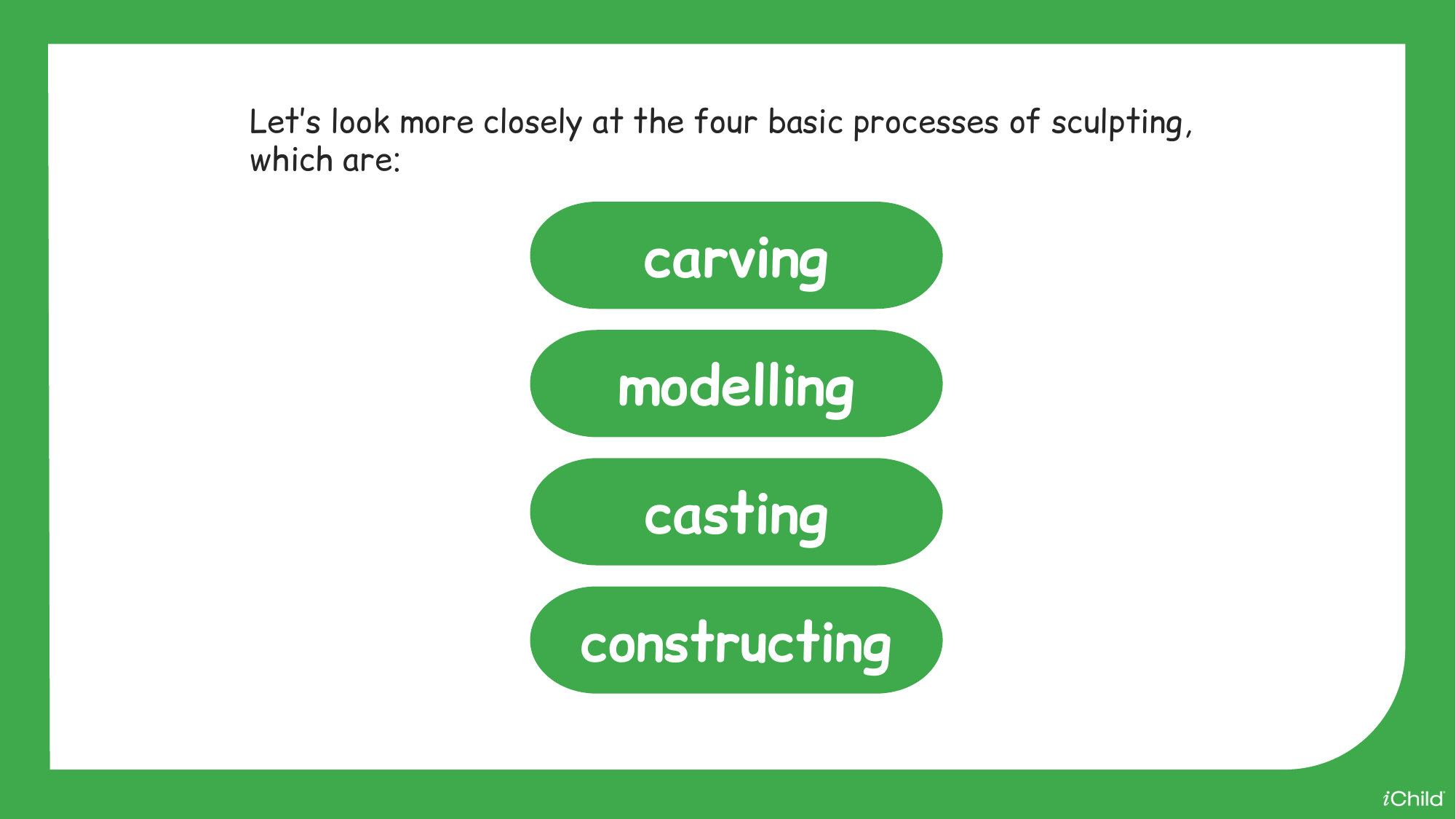

Let’s look more closely at the four basic processes of sculpting, which are:
carving
modelling
casting
constructing